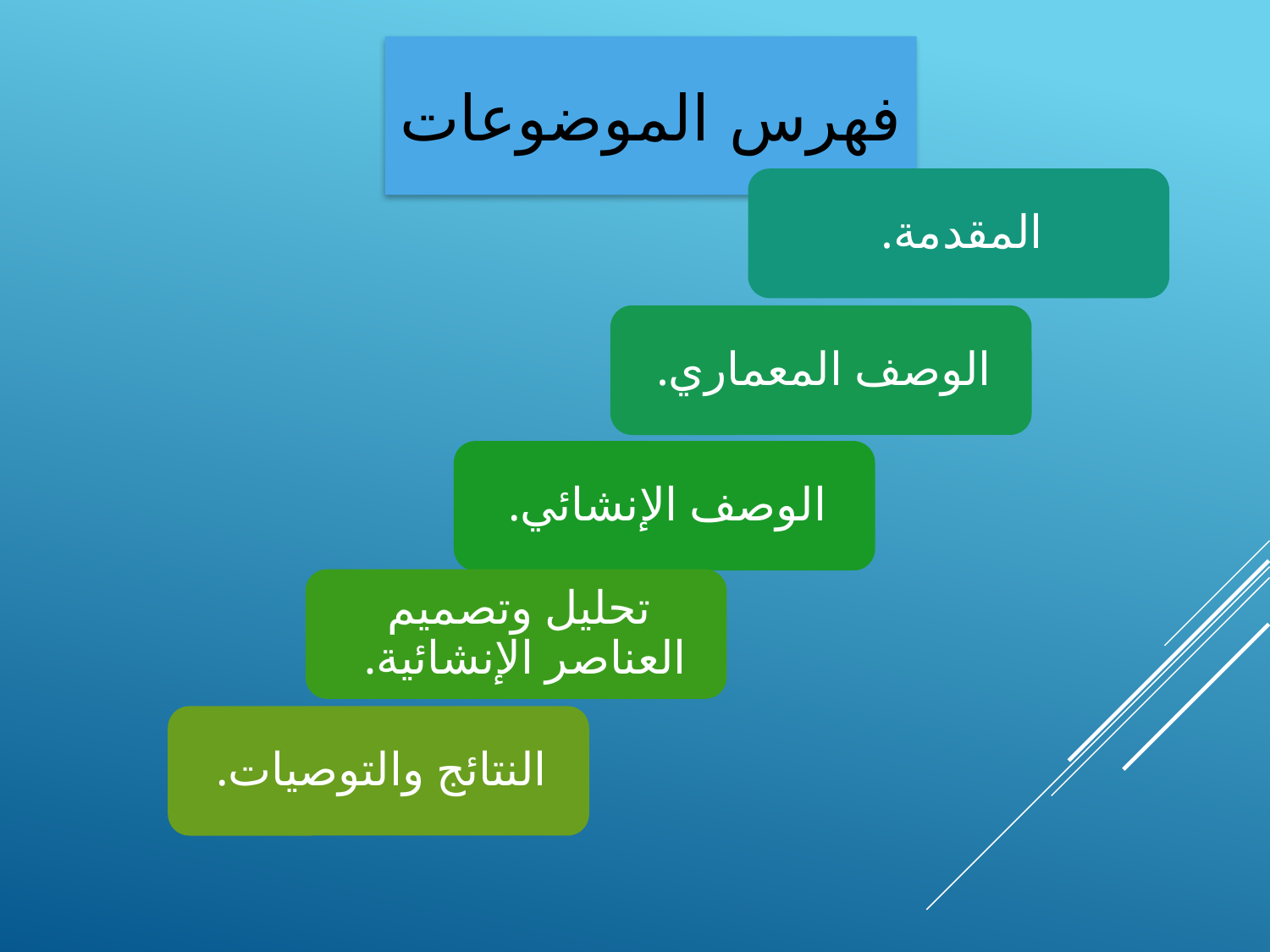

# فهرس الموضوعات
المقدمة.
الوصف المعماري.
الوصف الإنشائي.
تحليل وتصميم العناصر الإنشائية.
النتائج والتوصيات.